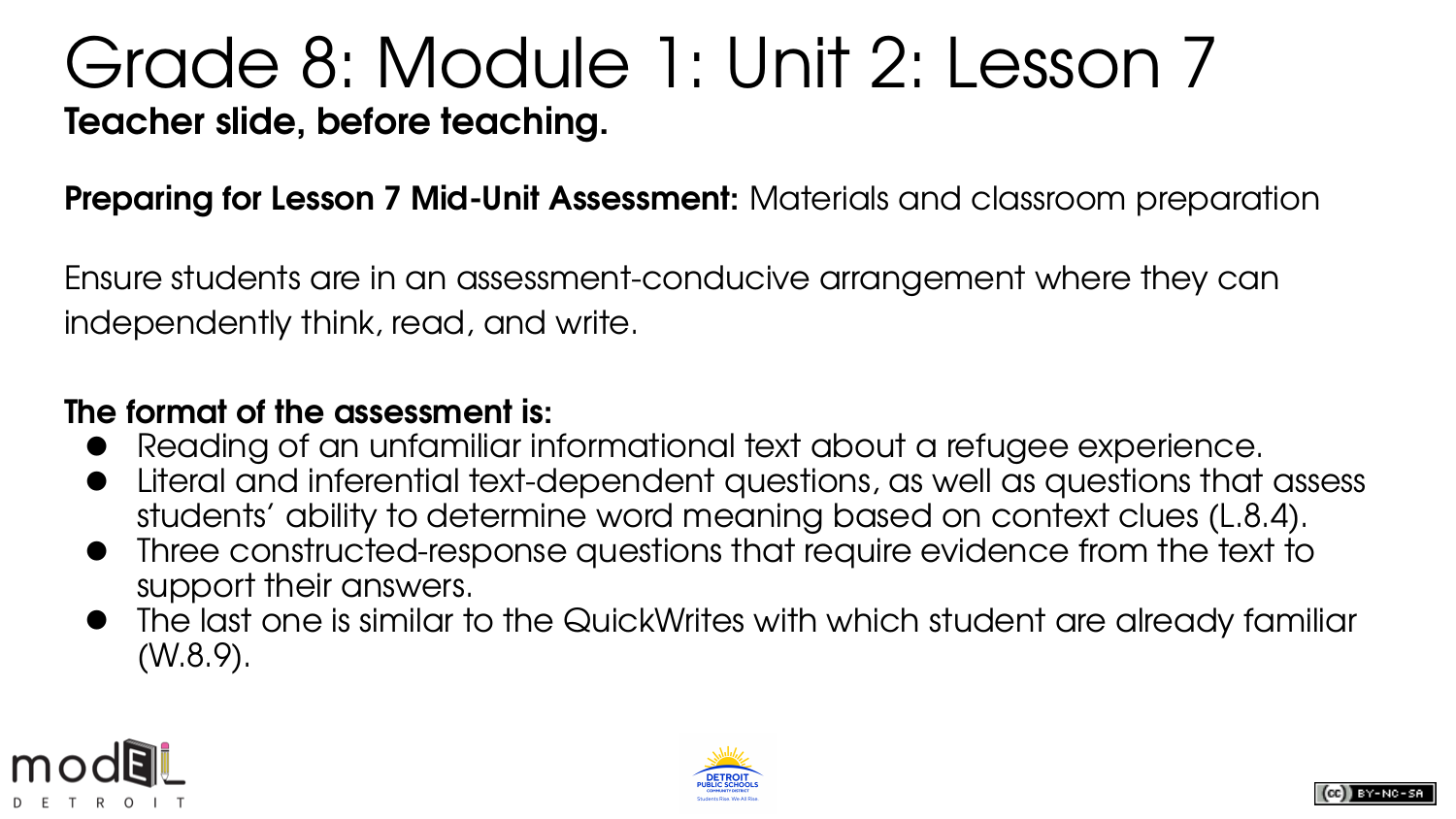

# Grade 8: Module 1: Unit 2: Lesson 7
Teacher slide, before teaching.
Preparing for Lesson 7 Mid-Unit Assessment: Materials and classroom preparation

Ensure students are in an assessment-conducive arrangement where they can independently think, read, and write.

The format of the assessment is:
Reading of an unfamiliar informational text about a refugee experience.
Literal and inferential text-dependent questions, as well as questions that assess students’ ability to determine word meaning based on context clues (L.8.4).
Three constructed-response questions that require evidence from the text to support their answers.
The last one is similar to the QuickWrites with which student are already familiar (W.8.9).